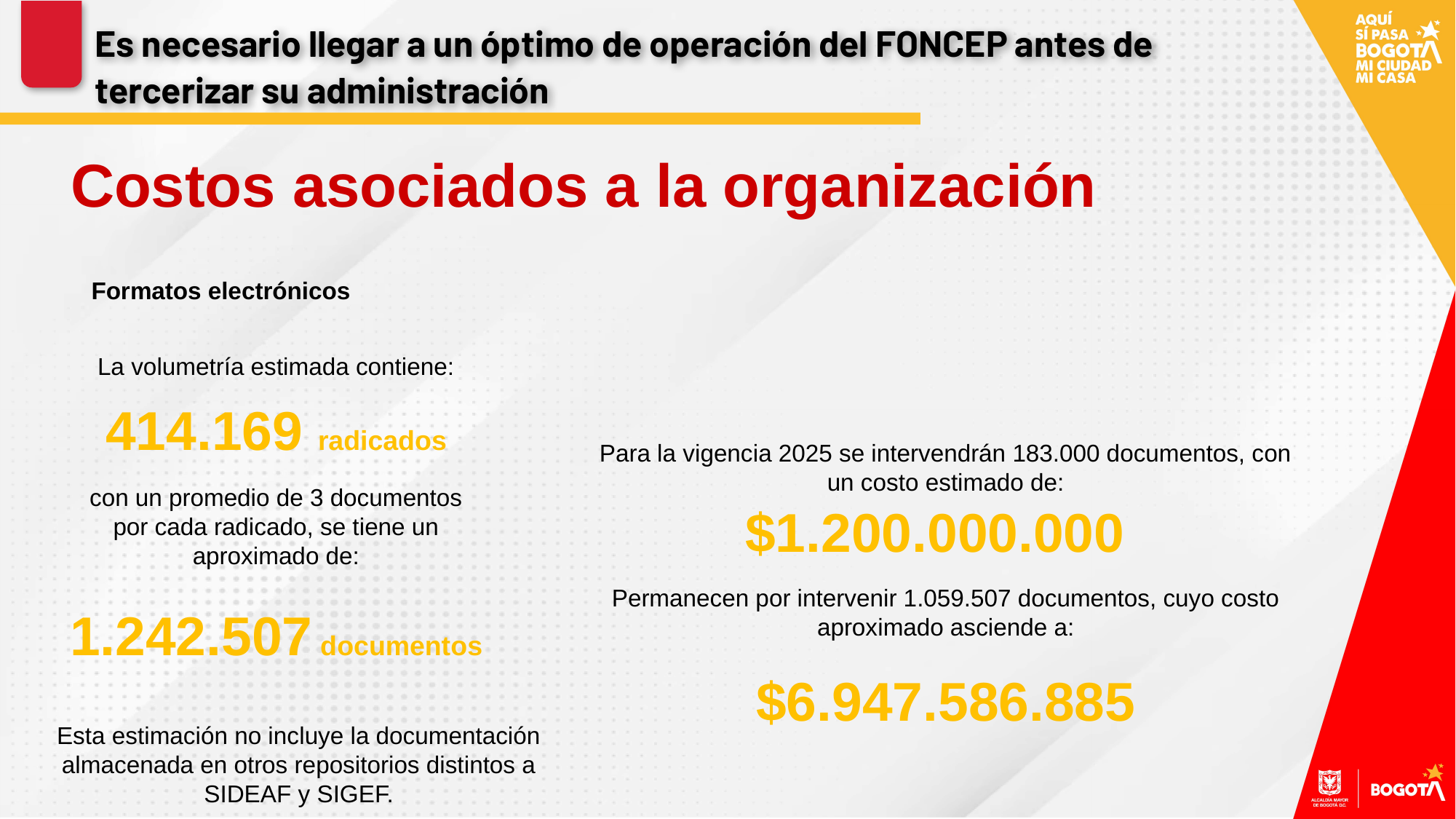

Es necesario llegar a un óptimo de operación del FONCEP antes de tercerizar su administración

Costos asociados a la organización
Formatos electrónicos

La volumetría estimada contiene:
414.169 radicados
Para la vigencia 2025 se intervendrán 183.000 documentos, con un costo estimado de:

Permanecen por intervenir 1.059.507 documentos, cuyo costo aproximado asciende a:
con un promedio de 3 documentos por cada radicado, se tiene un aproximado de:
$1.200.000.000
1.242.507 documentos
$6.947.586.885
Esta estimación no incluye la documentación almacenada en otros repositorios distintos a SIDEAF y SIGEF.
2